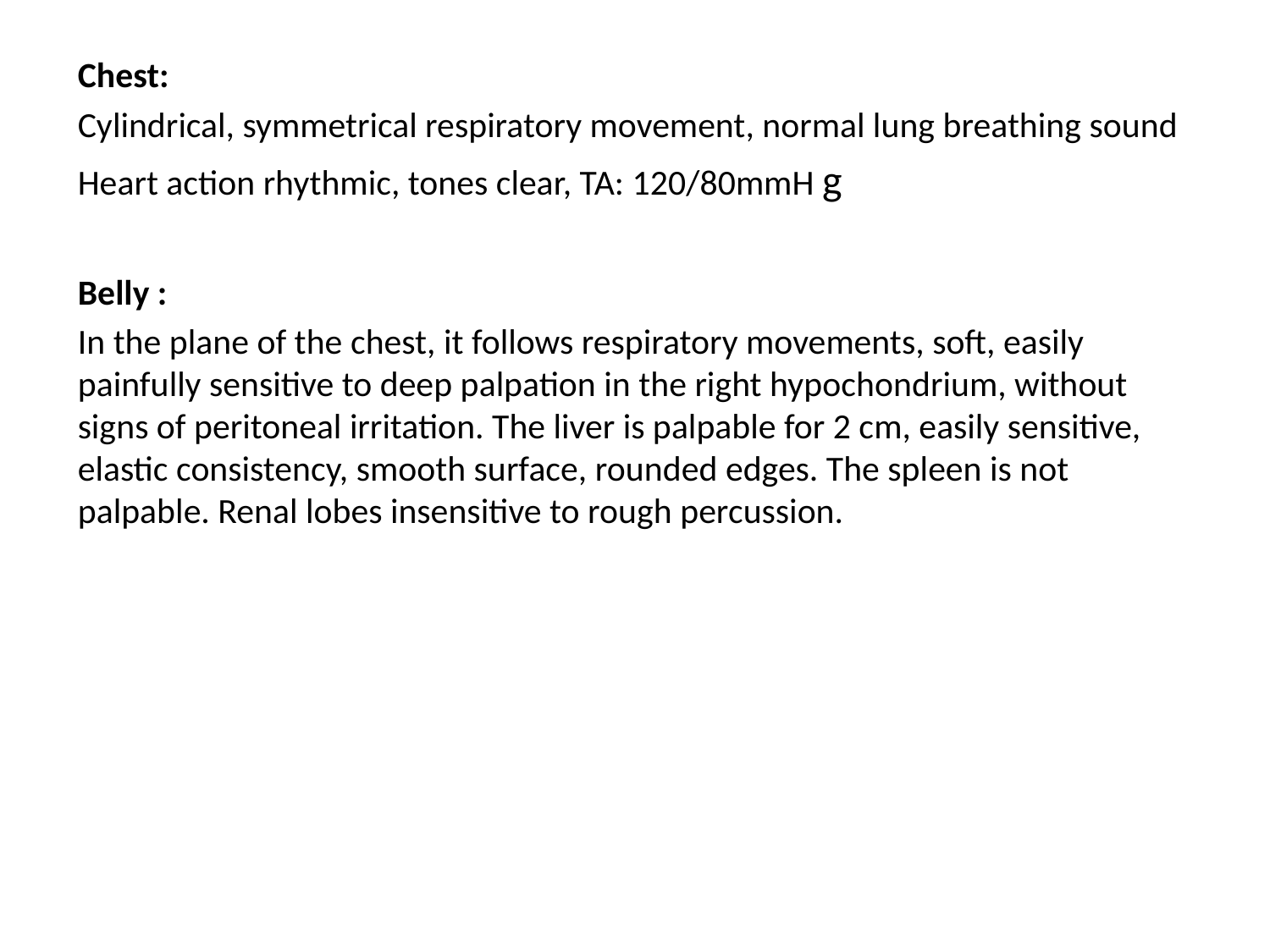

Chest:
Cylindrical, symmetrical respiratory movement, normal lung breathing sound
Heart action rhythmic, tones clear, TA: 120/80mmH g

Belly :
In the plane of the chest, it follows respiratory movements, soft, easily painfully sensitive to deep palpation in the right hypochondrium, without signs of peritoneal irritation. The liver is palpable for 2 cm, easily sensitive, elastic consistency, smooth surface, rounded edges. The spleen is not palpable. Renal lobes insensitive to rough percussion.